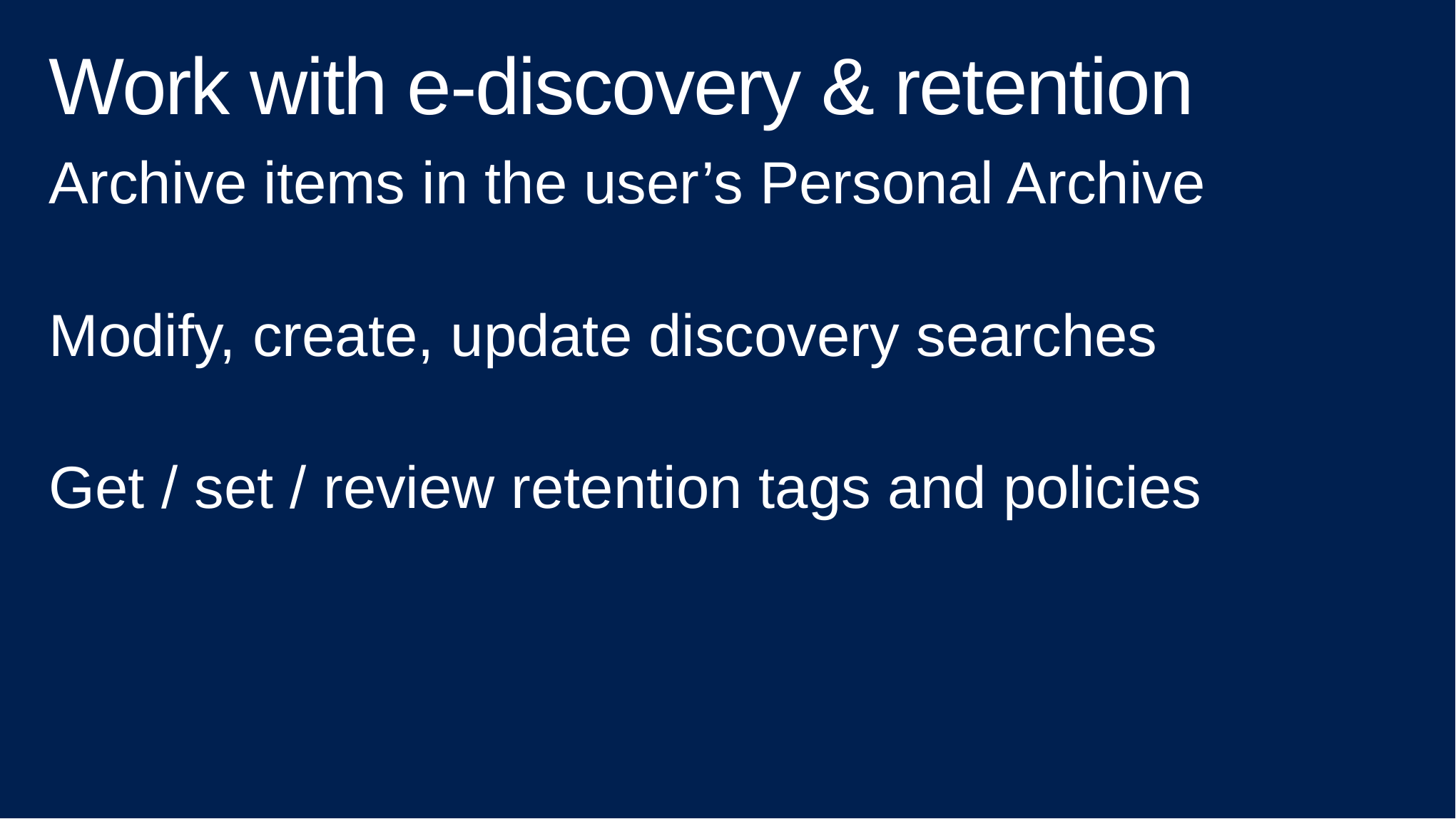

# Work with e-discovery & retention
Archive items in the user’s Personal Archive

Modify, create, update discovery searches

Get / set / review retention tags and policies